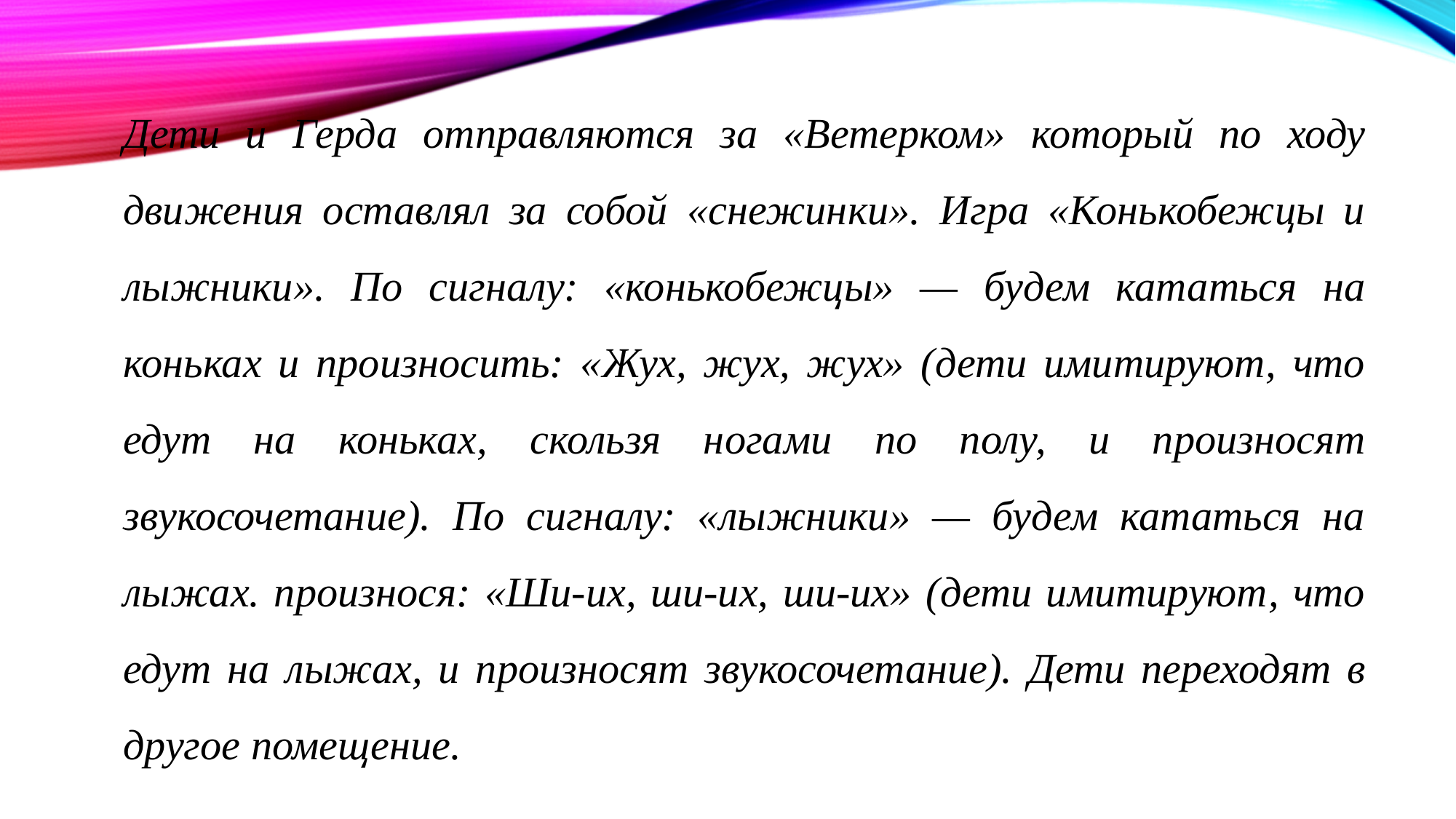

Дети и Герда отправляются за «Ветерком» который по ходу движения оставлял за собой «снежинки». Игра «Конькобежцы и лыжники». По сигналу: «конькобежцы» — будем кататься на коньках и произносить: «Жух, жух, жух» (дети имитируют, что едут на коньках, скользя ногами по полу, и произносят звукосочетание). По сигналу: «лыжники» — будем кататься на лыжах. произнося: «Ши-их, ши-их, ши-их» (дети имитируют, что едут на лыжах, и произносят звукосочетание). Дети переходят в другое помещение.